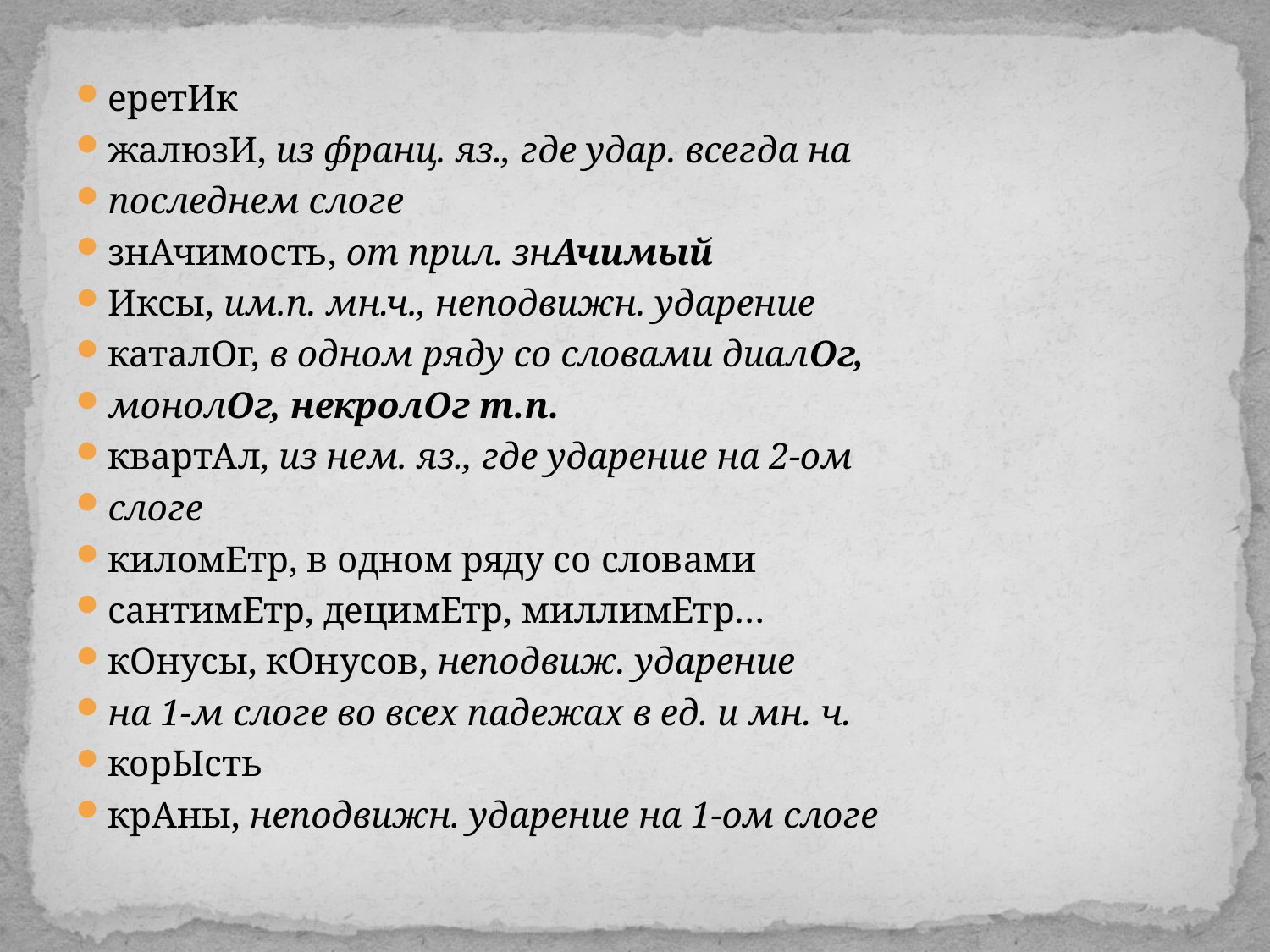

еретИк
жалюзИ, из франц. яз., где удар. всегда на
последнем слоге
знАчимость, от прил. знАчимый
Иксы, им.п. мн.ч., неподвижн. ударение
каталОг, в одном ряду со словами диалОг,
монолОг, некролОг т.п.
квартАл, из нем. яз., где ударение на 2-ом
слоге
киломЕтр, в одном ряду со словами
сантимЕтр, децимЕтр, миллимЕтр…
кОнусы, кОнусов, неподвиж. ударение
на 1-м слоге во всех падежах в ед. и мн. ч.
корЫсть
крАны, неподвижн. ударение на 1-ом слоге